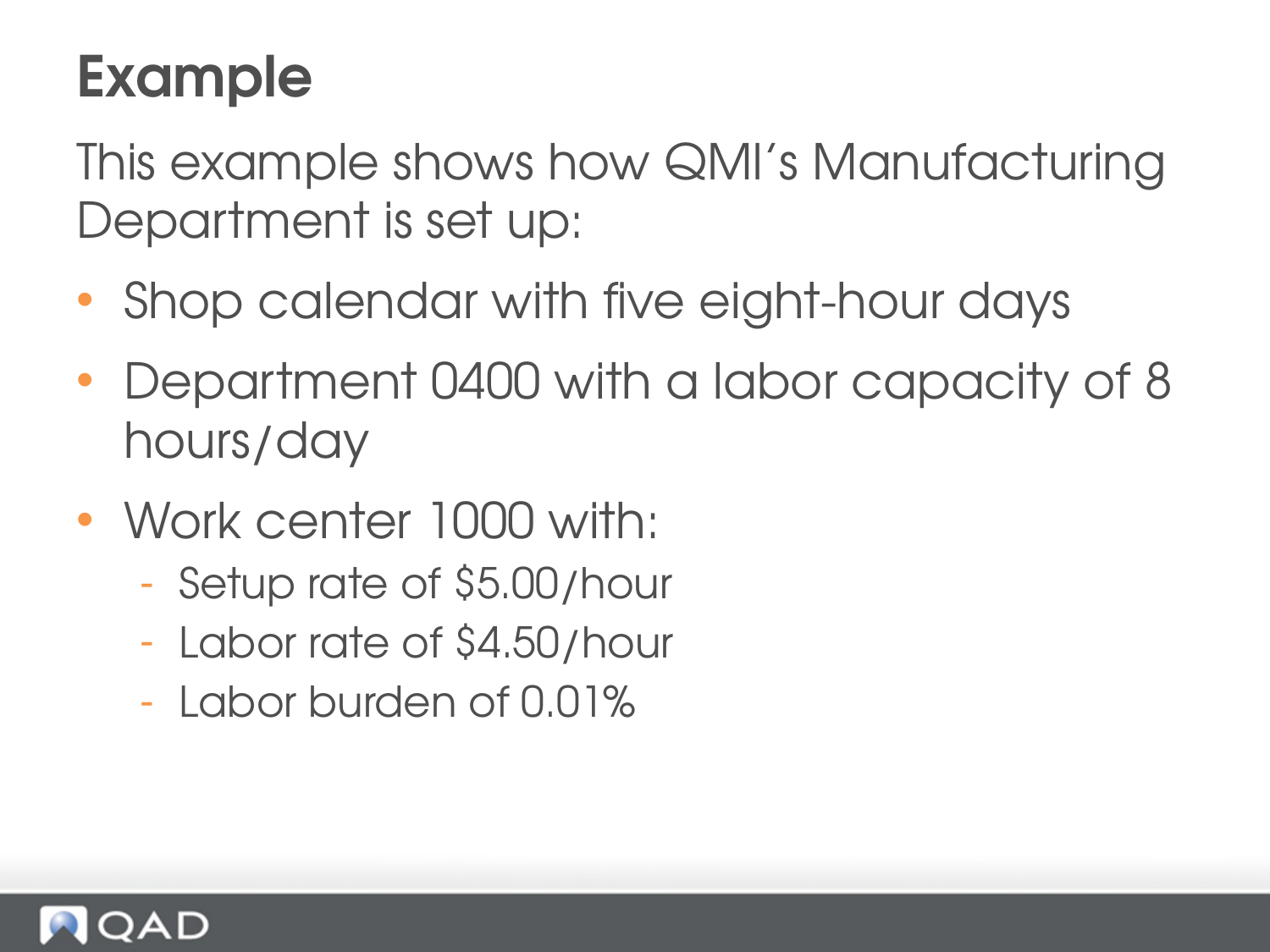

# Example
This example shows how QMI’s Manufacturing Department is set up:
Shop calendar with five eight-hour days
Department 0400 with a labor capacity of 8 hours/day
Work center 1000 with:
Setup rate of $5.00/hour
Labor rate of $4.50/hour
Labor burden of 0.01%